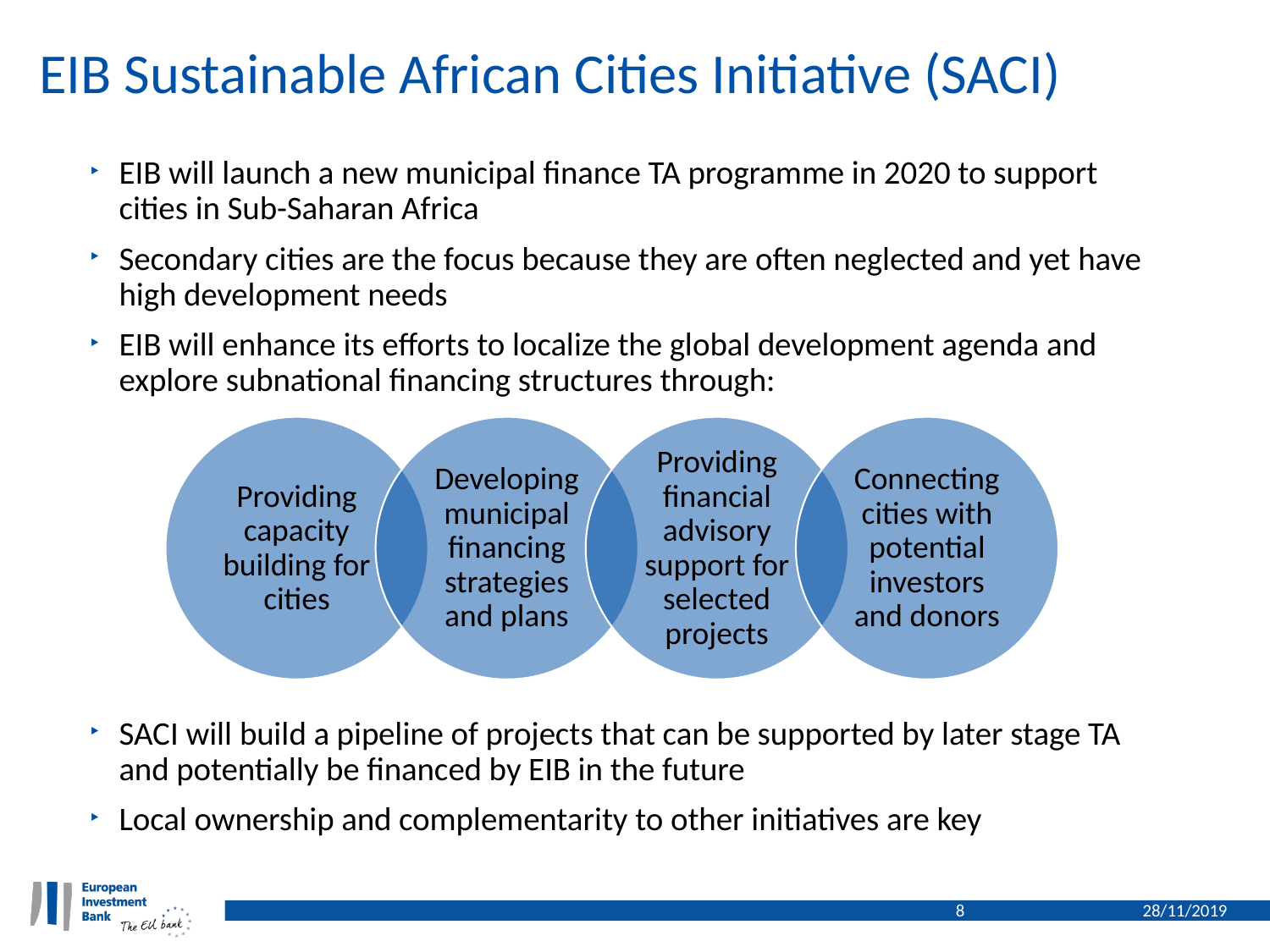

# EIB Sustainable African Cities Initiative (SACI)
EIB will launch a new municipal finance TA programme in 2020 to support cities in Sub-Saharan Africa
Secondary cities are the focus because they are often neglected and yet have high development needs
EIB will enhance its efforts to localize the global development agenda and explore subnational financing structures through:

SACI will build a pipeline of projects that can be supported by later stage TA and potentially be financed by EIB in the future
Local ownership and complementarity to other initiatives are key

Providing capacity building for cities
Developing municipal financing strategies and plans
Providing financial advisory support for selected projects
Connecting cities with potential investors and donors
8
28/11/2019